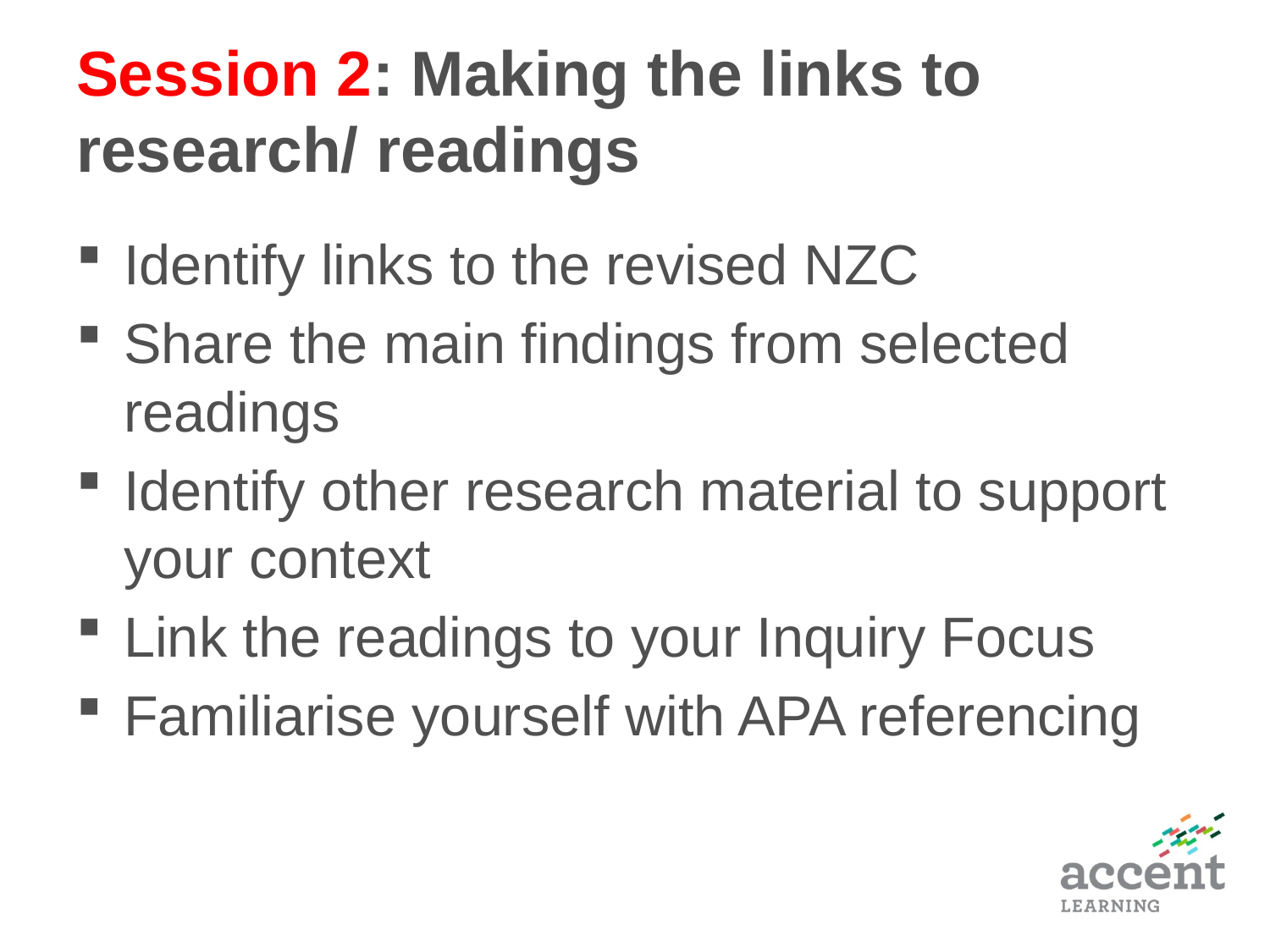

# Session 2: Making the links to research/ readings
Identify links to the revised NZC
Share the main findings from selected readings
Identify other research material to support your context
Link the readings to your Inquiry Focus
Familiarise yourself with APA referencing